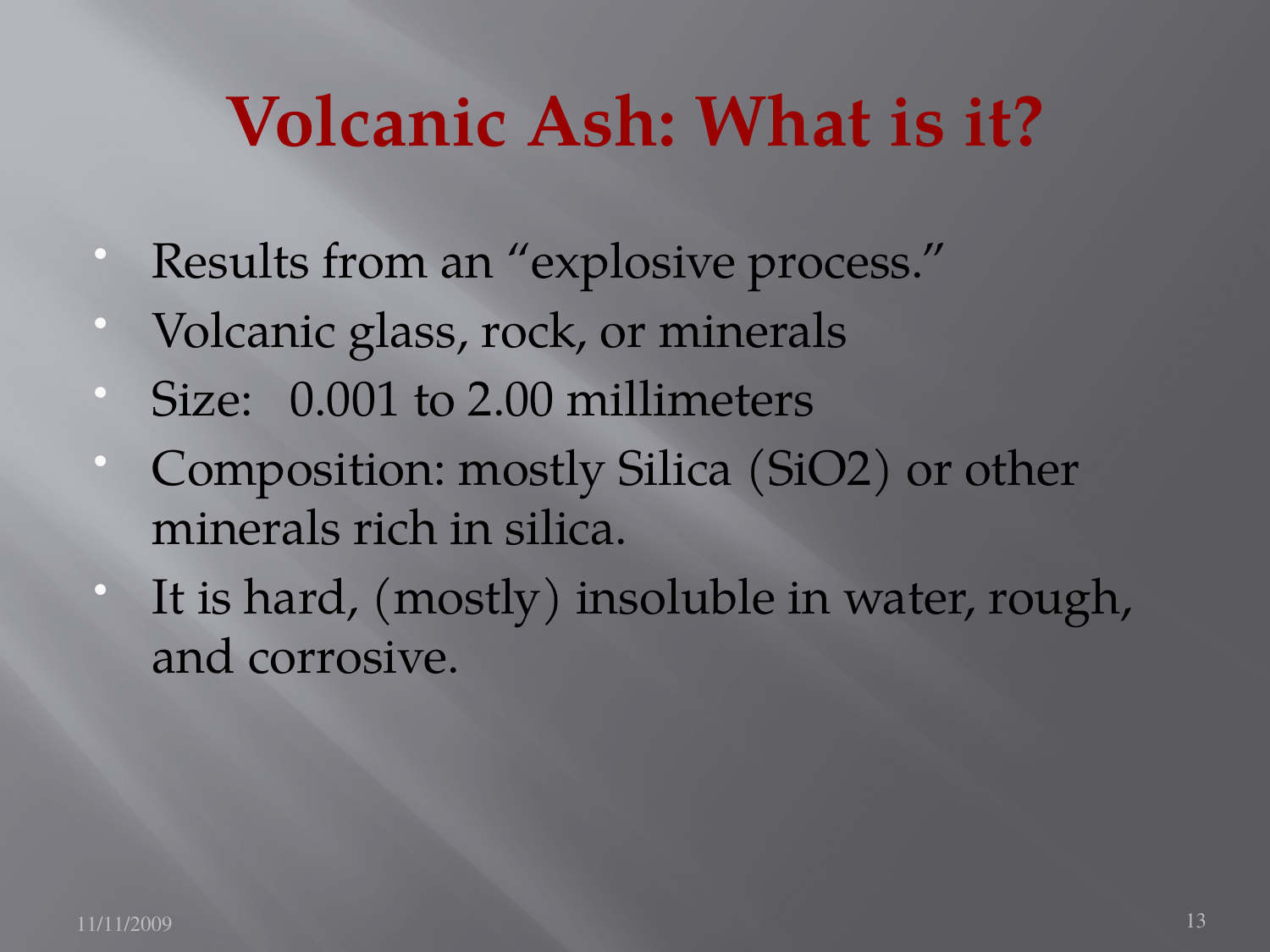

# Volcanic Ash: What is it?
Results from an “explosive process.”
Volcanic glass, rock, or minerals
Size:   0.001 to 2.00 millimeters
Composition: mostly Silica (SiO2) or other minerals rich in silica.
It is hard, (mostly) insoluble in water, rough, and corrosive.
11/11/2009
13